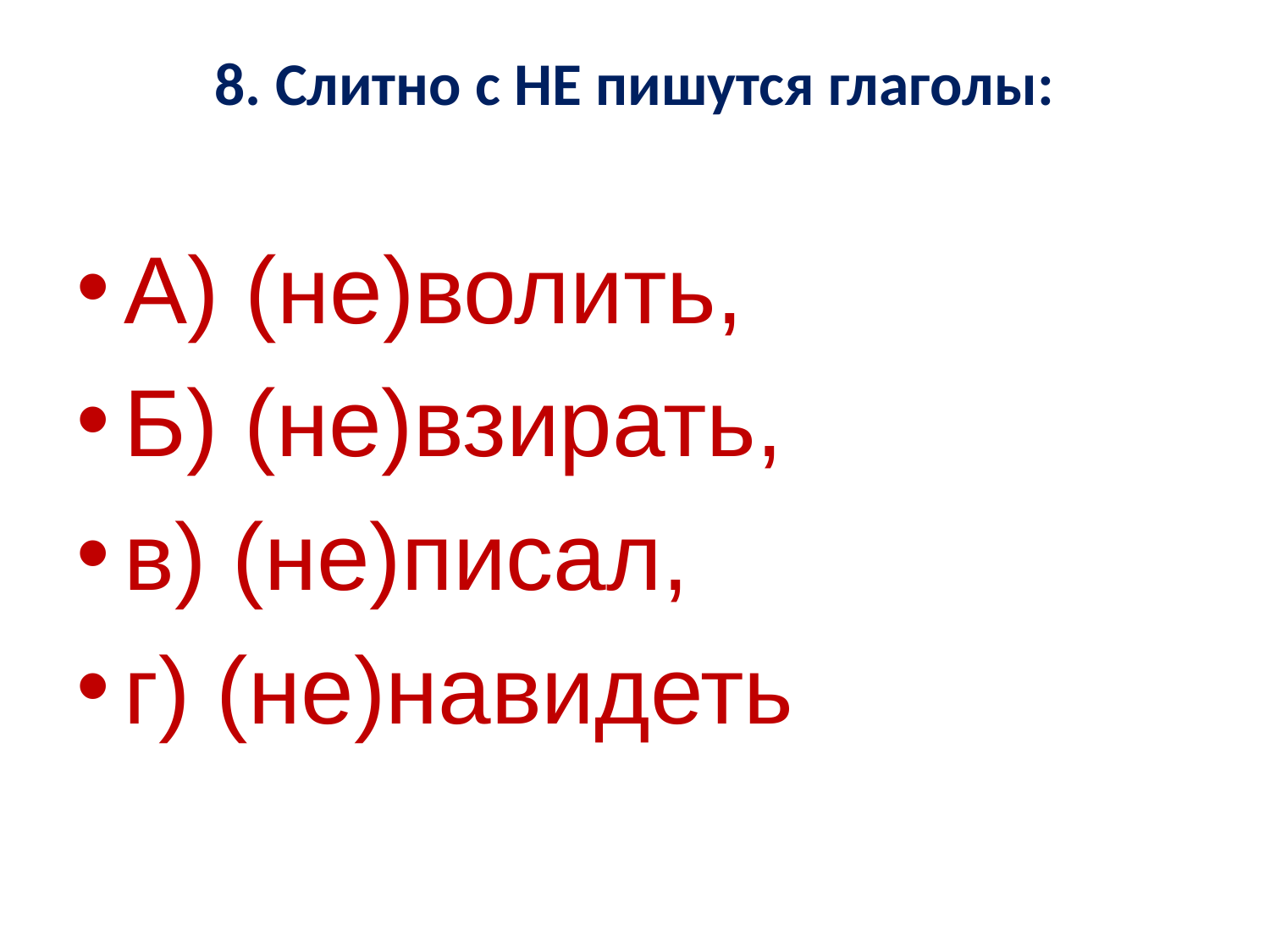

# 8. Слитно с НЕ пишутся глаголы:
А) (не)волить,
Б) (не)взирать,
в) (не)писал,
г) (не)навидеть